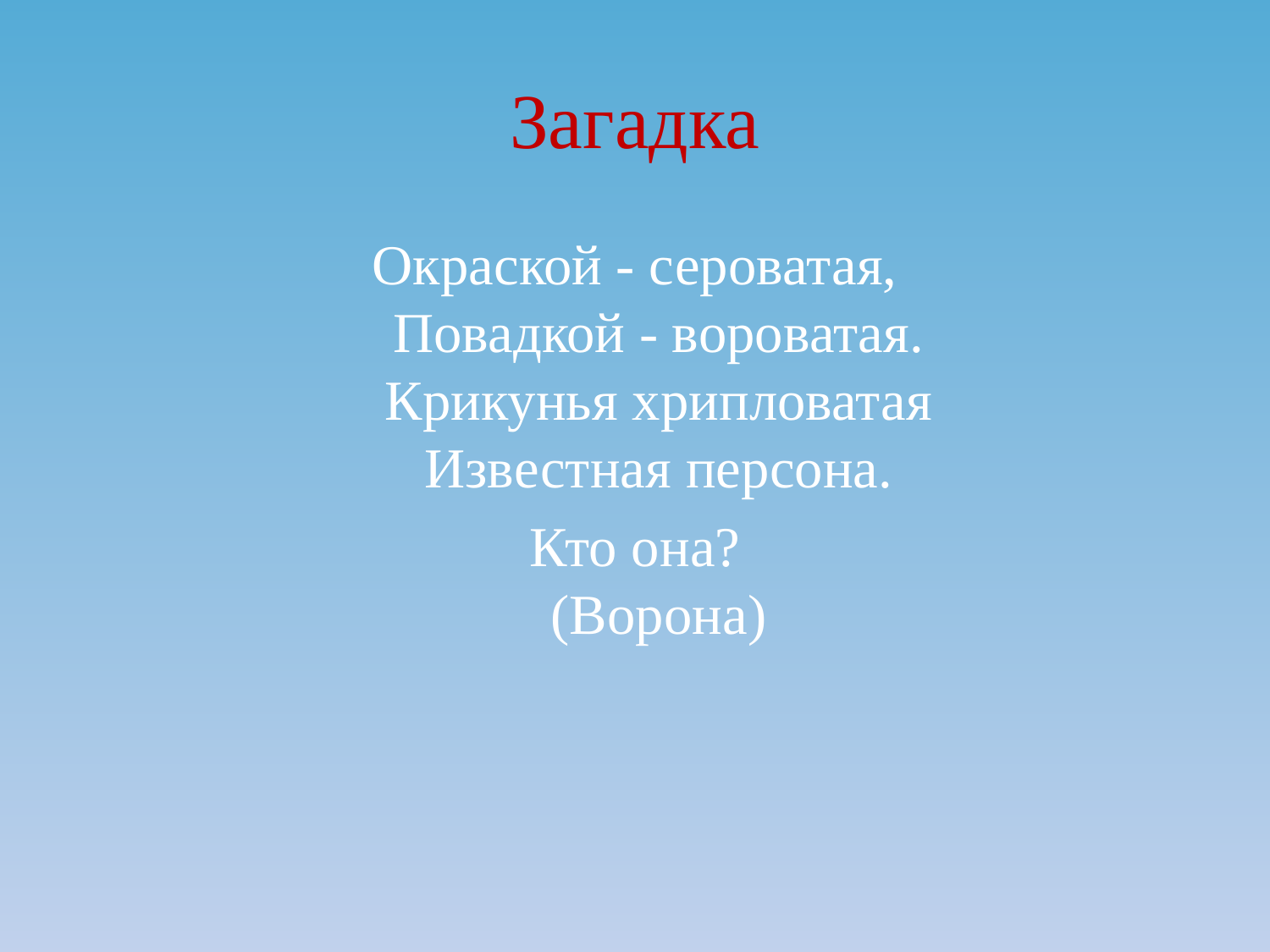

# Загадка
Окраской - сероватая,
Повадкой - вороватая.
Крикунья хрипловатая
Известная персона.
Кто она?
(Ворона)